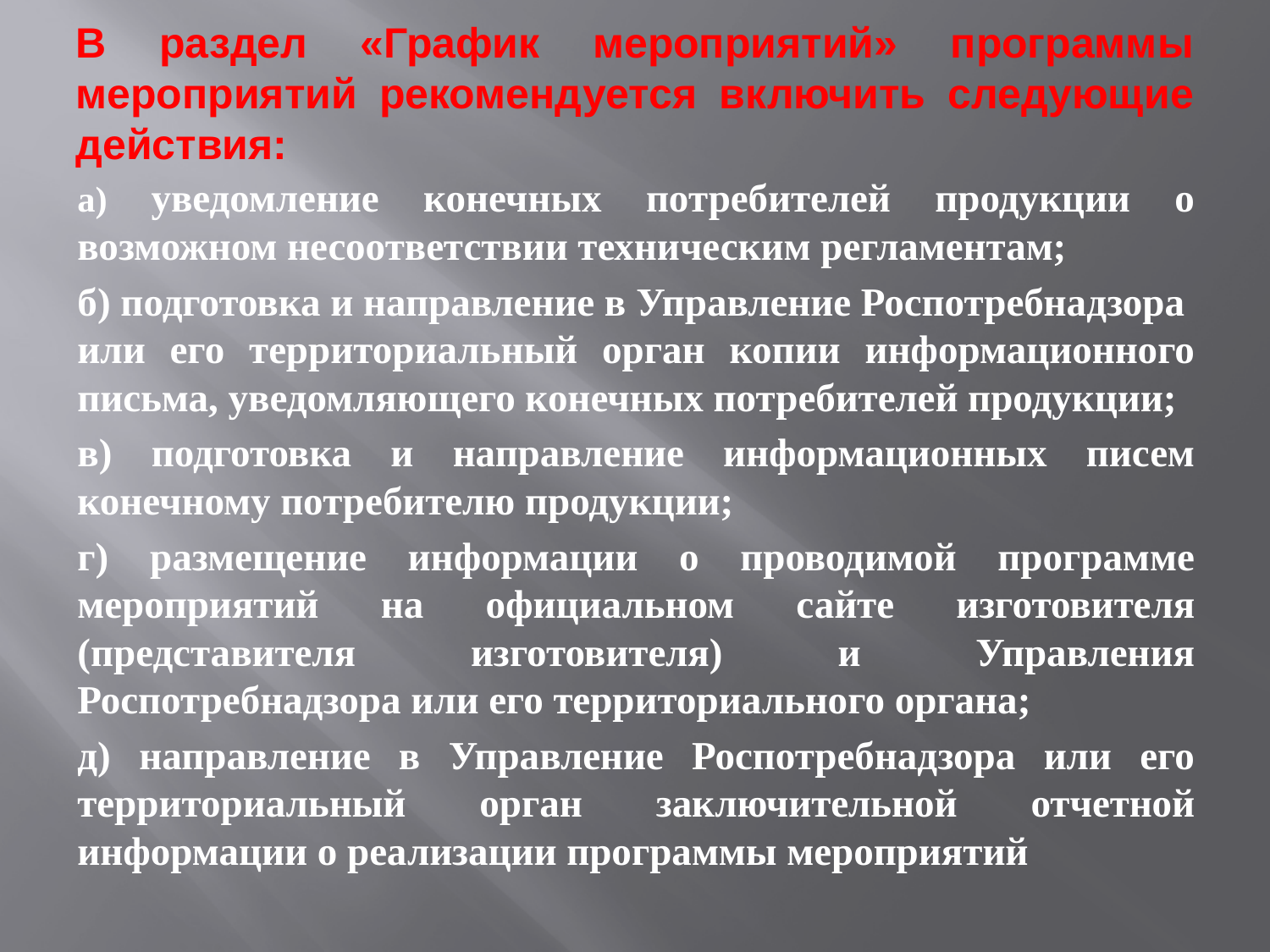

# В раздел «График мероприятий» программы мероприятий рекомендуется включить следующие действия:
а) уведомление конечных потребителей продукции о возможном несоответствии техническим регламентам;
б) подготовка и направление в Управление Роспотребнадзора  или его территориальный орган копии информационного письма, уведомляющего конечных потребителей продукции;
в) подготовка и направление информационных писем конечному потребителю продукции;
г) размещение информации о проводимой программе мероприятий на официальном сайте изготовителя (представителя изготовителя) и Управления Роспотребнадзора или его территориального органа;
д) направление в Управление Роспотребнадзора или его территориальный орган заключительной отчетной информации о реализации программы мероприятий